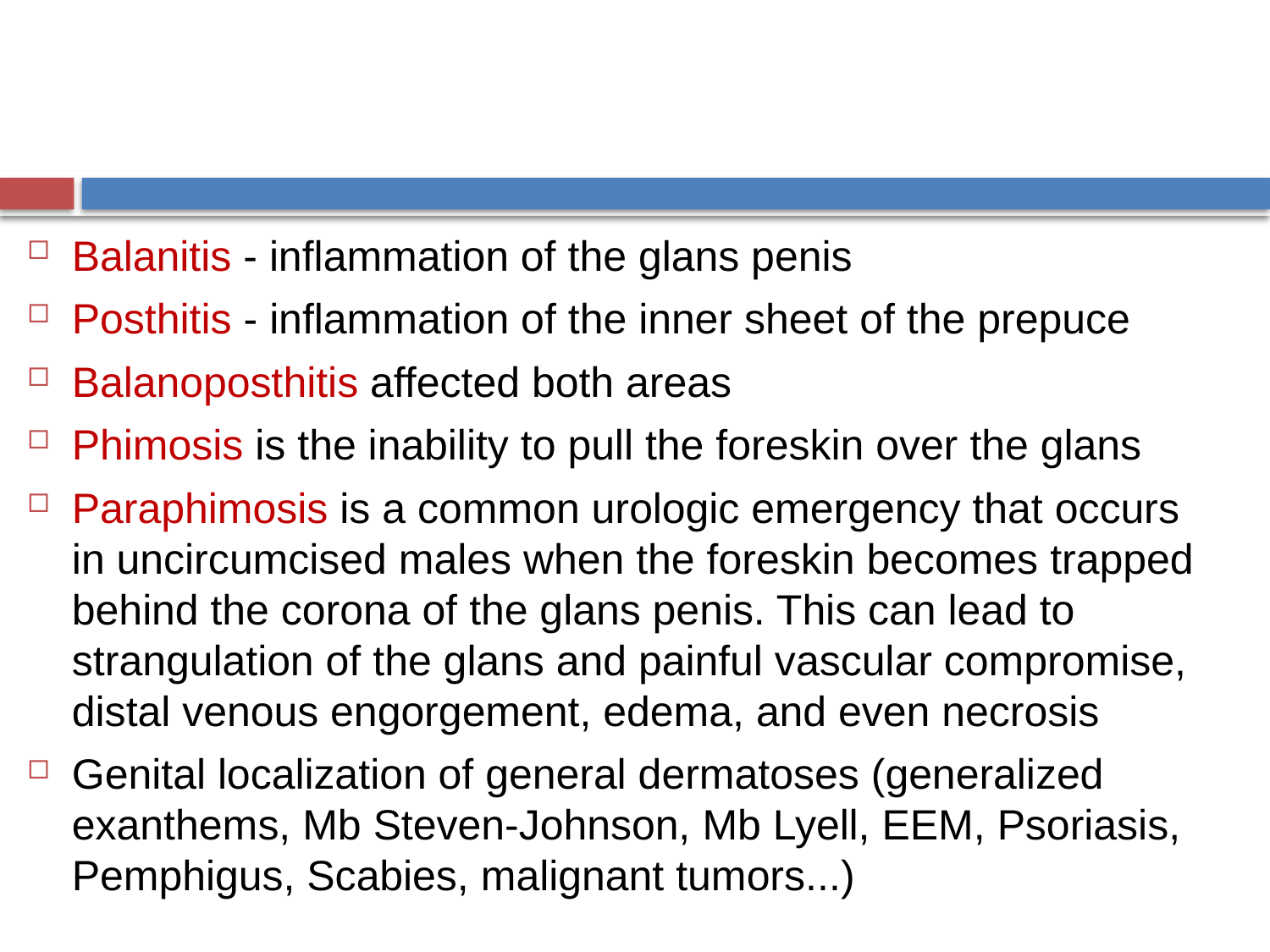

#
Balanitis - inflammation of the glans penis
Posthitis - inflammation of the inner sheet of the prepuce
Balanoposthitis affected both areas
Phimosis is the inability to pull the foreskin over the glans
Paraphimosis is a common urologic emergency that occurs in uncircumcised males when the foreskin becomes trapped behind the corona of the glans penis. This can lead to strangulation of the glans and painful vascular compromise, distal venous engorgement, edema, and even necrosis
Genital localization of general dermatoses (generalized exanthems, Mb Steven-Johnson, Mb Lyell, EEM, Psoriasis, Pemphigus, Scabies, malignant tumors...)